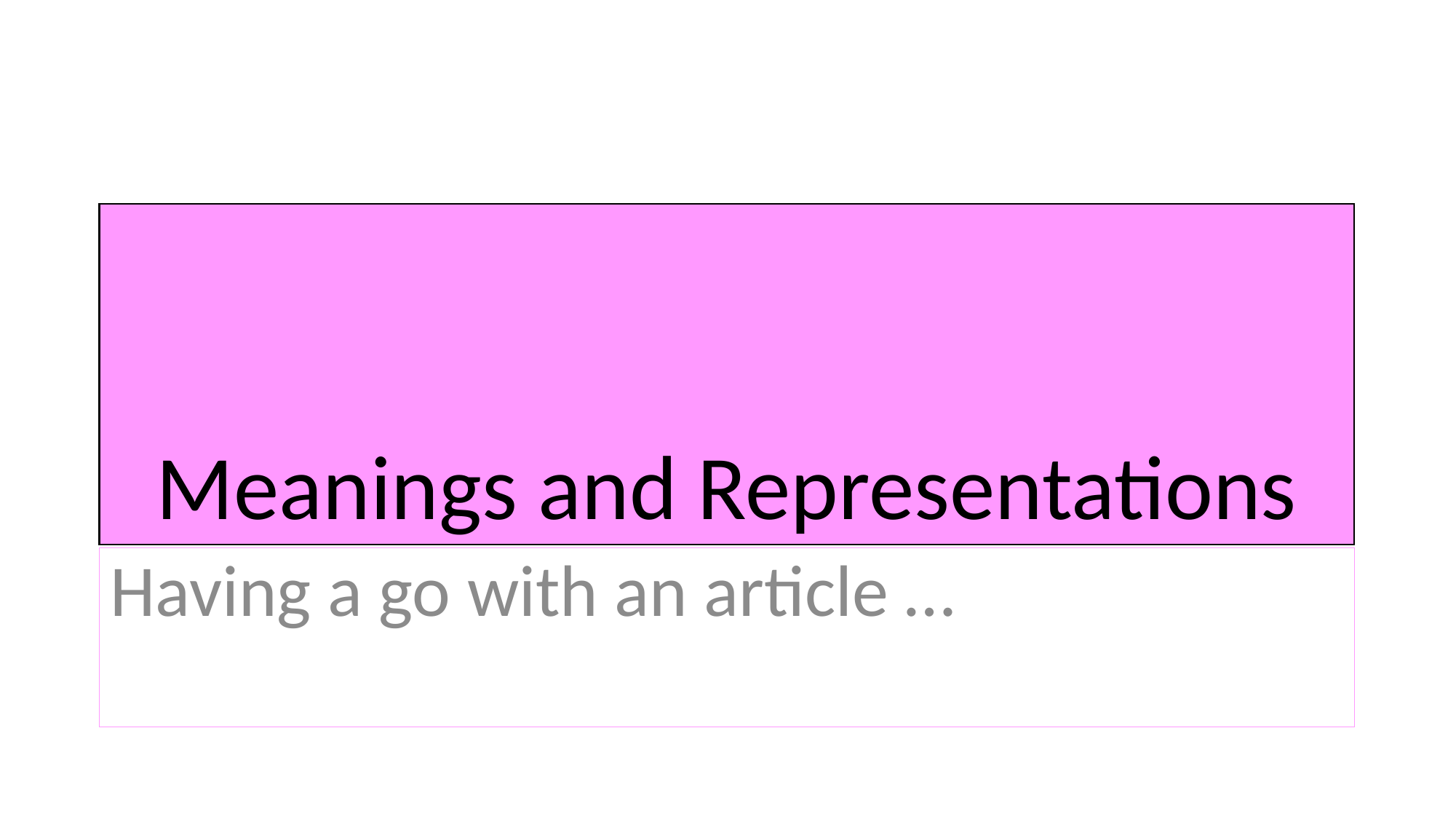

# Meanings and Representations
Having a go with an article …